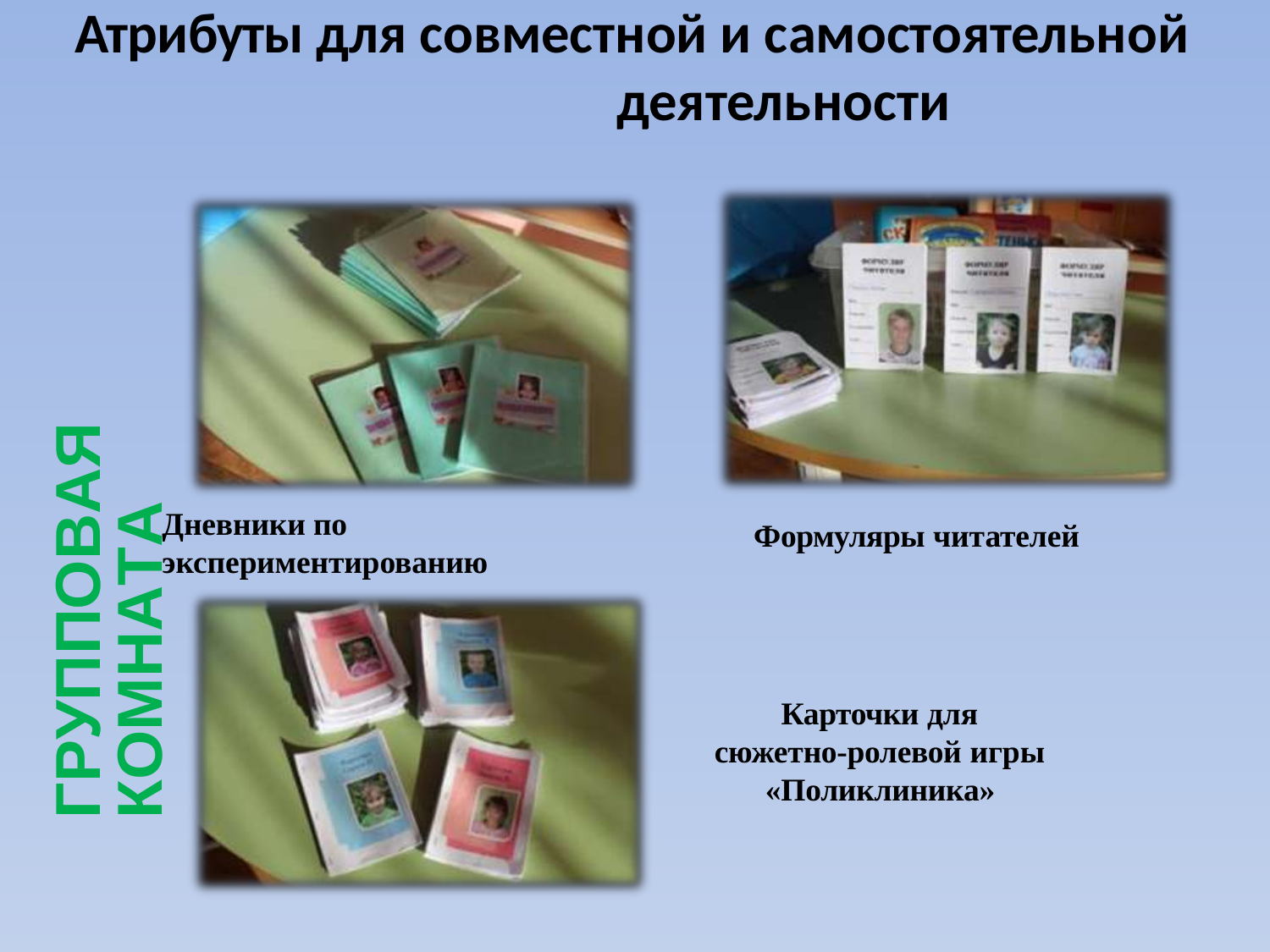

# Атрибуты для совместной и самостоятельной  деятельности

ГРУППОВАЯ КОМНАТА

Дневники по экспериментированию
Формуляры читателей

Карточки для
сюжетно-ролевой игры
«Поликлиника»